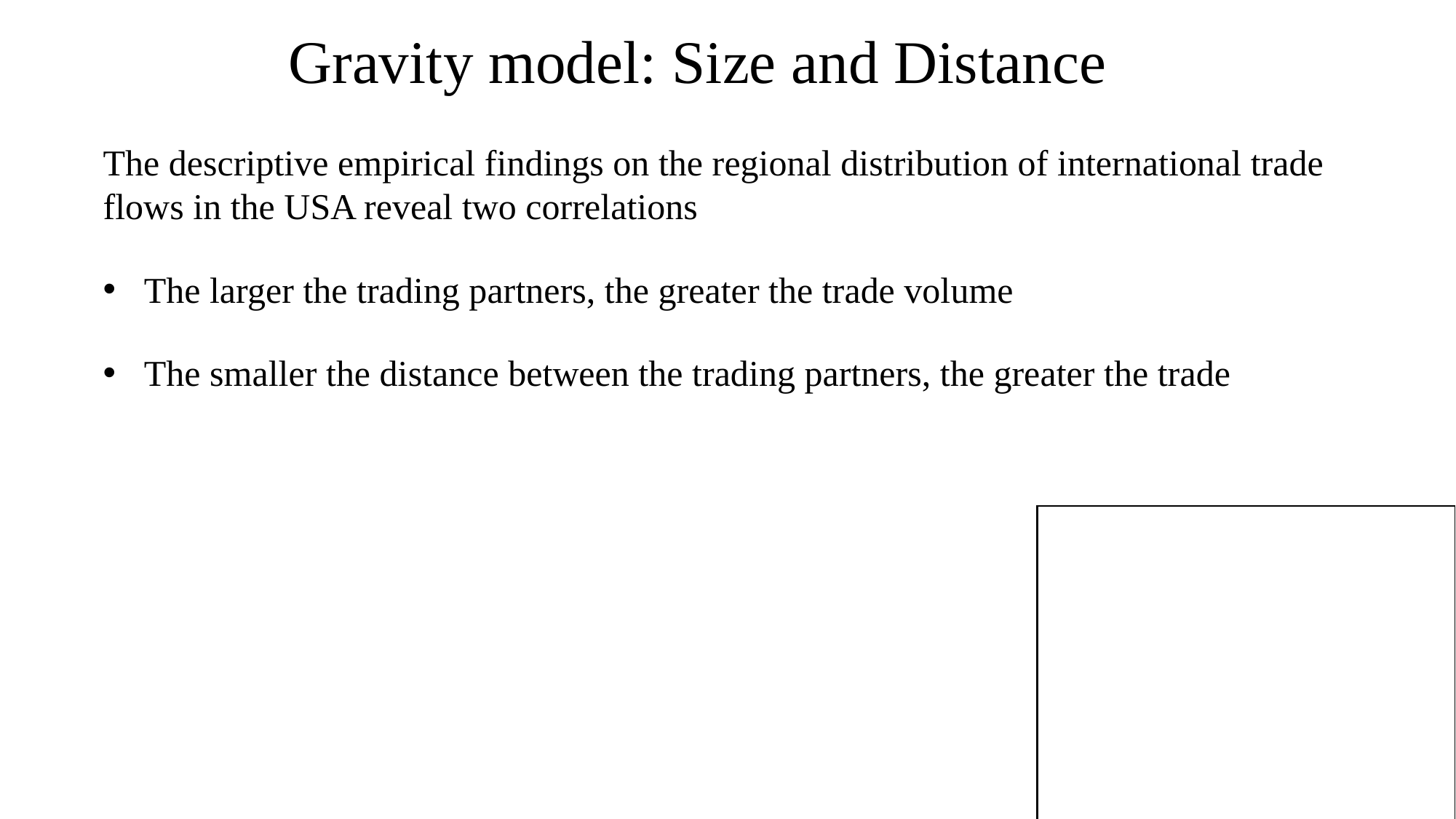

Gravity model: Size and Distance
The descriptive empirical findings on the regional distribution of international trade flows in the USA reveal two correlations
The larger the trading partners, the greater the trade volume
The smaller the distance between the trading partners, the greater the trade